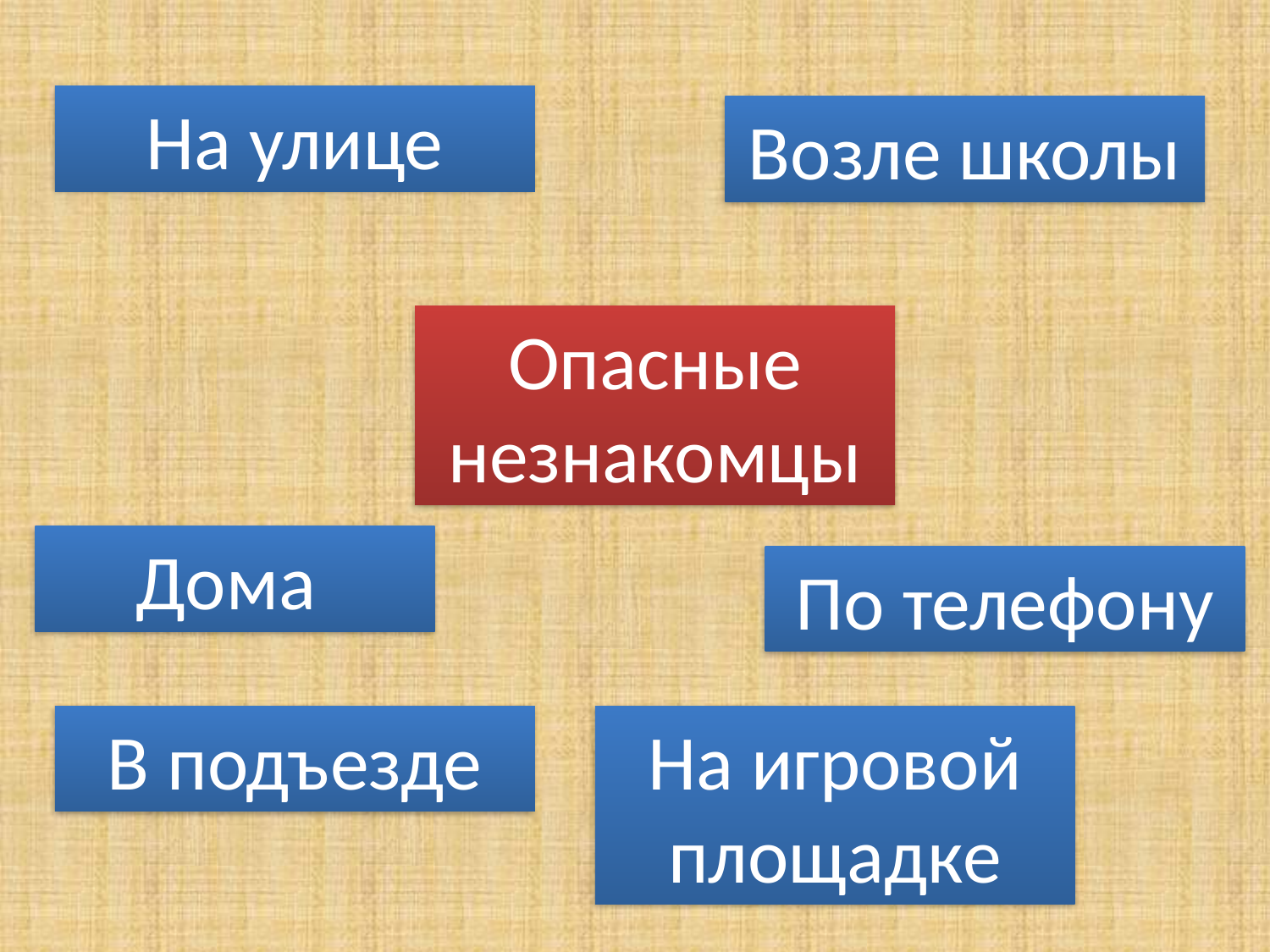

На улице
Возле школы
Опасные незнакомцы
Дома
По телефону
В подъезде
На игровой площадке